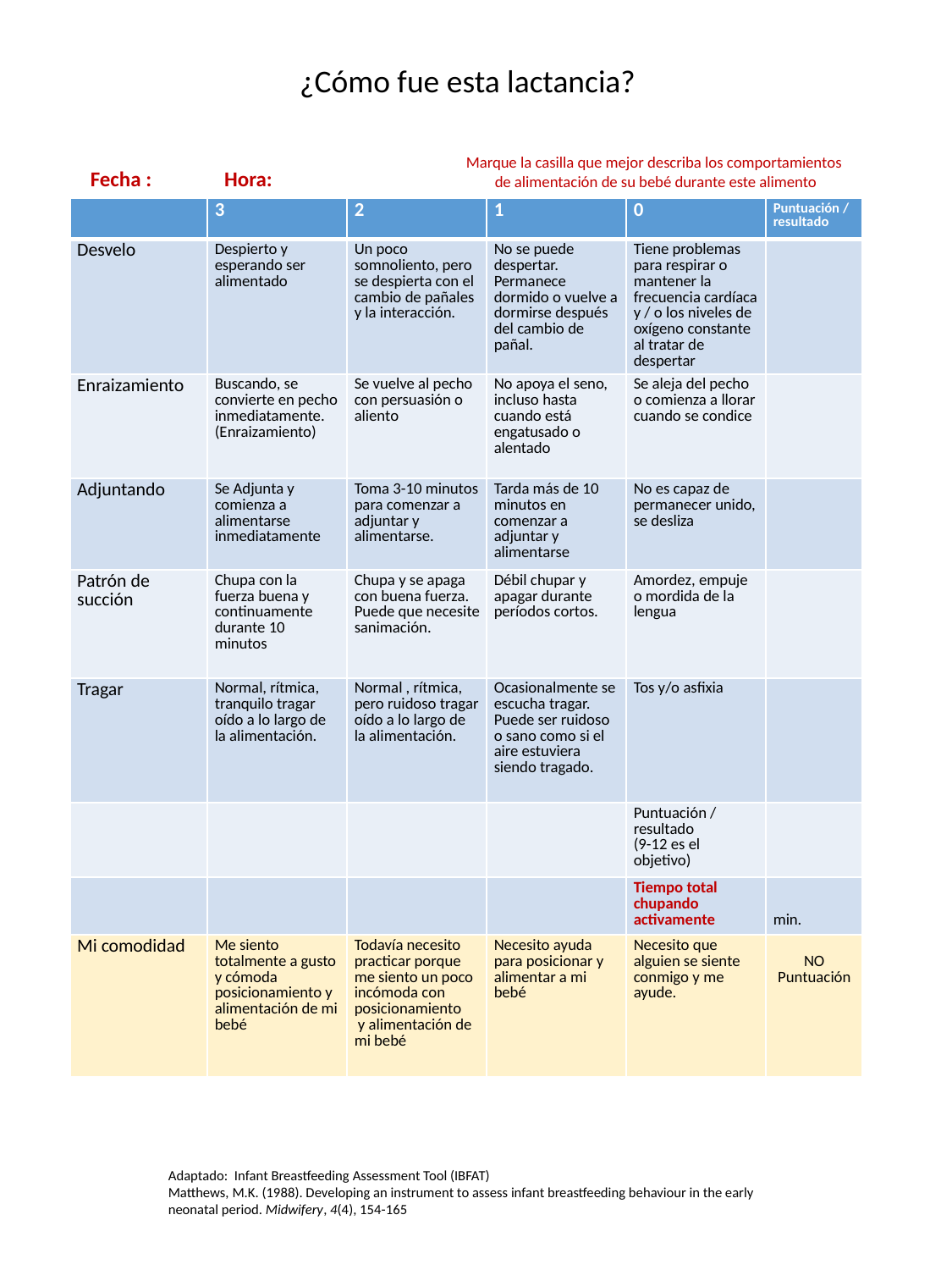

¿Cómo fue esta lactancia?
Marque la casilla que mejor describa los comportamientos  de alimentación de su bebé durante este alimento
Fecha :               Hora:
|  | 3 | 2 | 1 | 0 | Puntuación / resultado |
| --- | --- | --- | --- | --- | --- |
| Desvelo | Despierto y esperando ser alimentado | Un poco somnoliento, pero se despierta con el cambio de pañales y la interacción. | No se puede despertar. Permanece dormido o vuelve a dormirse después del cambio de pañal. | Tiene problemas para respirar o mantener la frecuencia cardíaca y / o los niveles de oxígeno constante al tratar de despertar |  |
| Enraizamiento | Buscando, se convierte en pecho inmediatamente. (Enraizamiento) | Se vuelve al pecho con persuasión o aliento | No apoya el seno, incluso hasta cuando está engatusado o alentado | Se aleja del pecho o comienza a llorar cuando se condice |  |
| Adjuntando | Se Adjunta y comienza a alimentarse inmediatamente | Toma 3-10 minutos para comenzar a adjuntar y alimentarse. | Tarda más de 10 minutos en comenzar a adjuntar y alimentarse | No es capaz de permanecer unido, se desliza |  |
| Patrón de succión | Chupa con la fuerza buena y continuamente durante 10 minutos | Chupa y se apaga con buena fuerza. Puede que necesite sanimación. | Débil chupar y apagar durante períodos cortos. | Amordez, empuje o mordida de la lengua |  |
| Tragar | Normal, rítmica, tranquilo tragar oído a lo largo de la alimentación. | Normal , rítmica, pero ruidoso tragar oído a lo largo de la alimentación. | Ocasionalmente se escucha tragar. Puede ser ruidoso o sano como si el aire estuviera siendo tragado. | Tos y/o asfixia |  |
|  |  |  |  | Puntuación / resultado (9-12 es el objetivo) |  |
|  |  |  |  | Tiempo total chupando activamente | min. |
| Mi comodidad | Me siento totalmente a gusto y cómoda posicionamiento y alimentación de mi bebé | Todavía necesito practicar porque me siento un poco incómoda con posicionamiento y alimentación de mi bebé | Necesito ayuda para posicionar y alimentar a mi bebé | Necesito que alguien se siente conmigo y me ayude. | NO Puntuación |
Adaptado:  Infant Breastfeeding Assessment Tool (IBFAT)
Matthews, M.K. (1988). Developing an instrument to assess infant breastfeeding behaviour in the early neonatal period. Midwifery, 4(4), 154-165